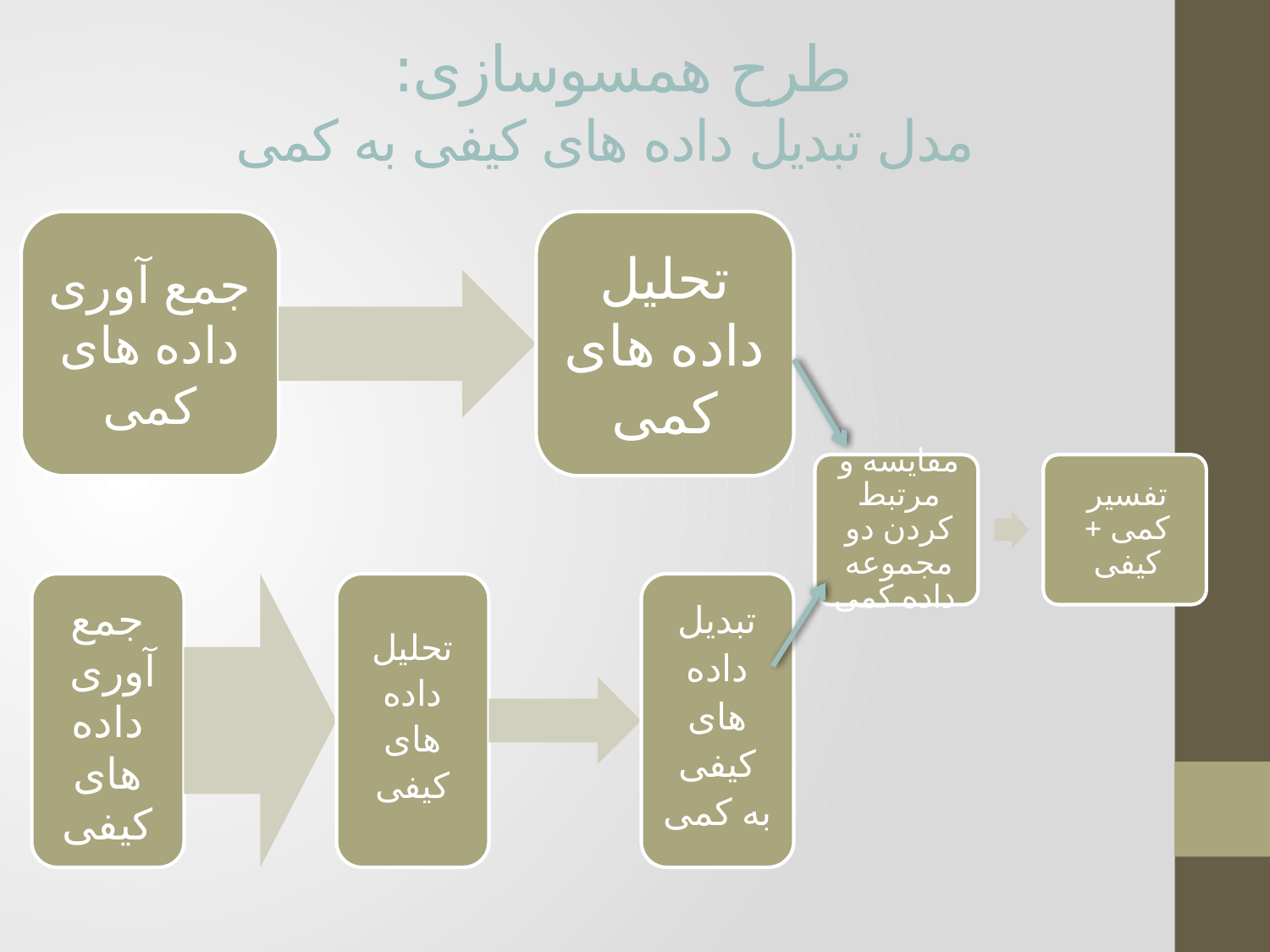

# طرح همسوسازی: مدل تبدیل داده های کیفی به کمی
جمع آوری داده های کمی
تحلیل داده های کمی
مقایسه و مرتبط کردن دو مجموعه داده کمی

تفسیر کمی + کیفی
جمع آوری  داده های کیفی
تحلیل داده های کیفی
تبدیل داده های کیفی به کمی